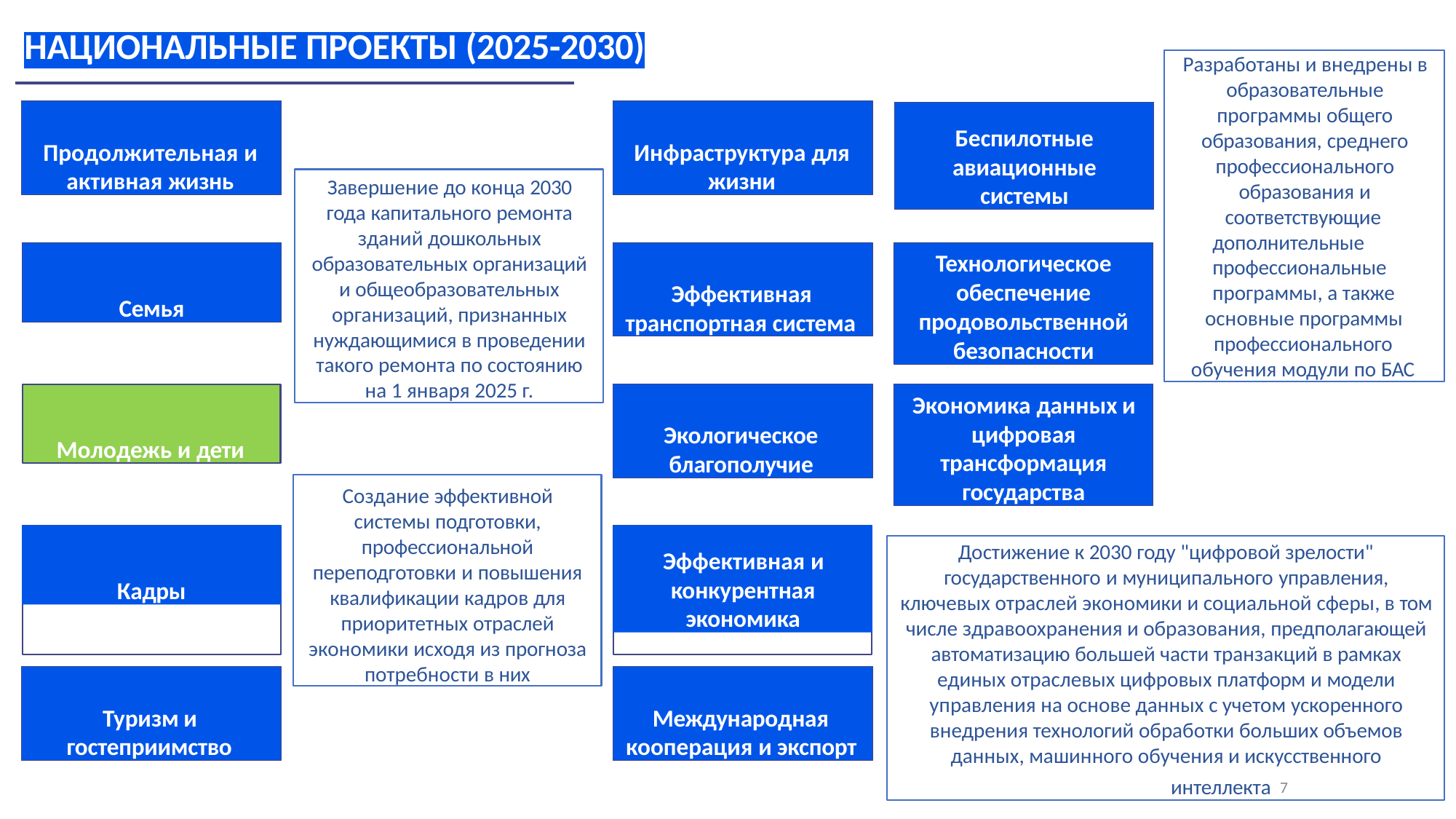

# НАЦИОНАЛЬНЫЕ ПРОЕКТЫ (2025-2030)
Разработаны и внедрены в образовательные программы общего образования, среднего профессионального образования и
соответствующие дополнительные профессиональные программы, а также
основные программы профессионального
обучения модули по БАС

Продолжительная и активная жизнь

Инфраструктура для жизни
Беспилотные авиационные системы
Завершение до конца 2030 года капитального ремонта зданий дошкольных образовательных организаций и общеобразовательных
организаций, признанных нуждающимися в проведении такого ремонта по состоянию на 1 января 2025 г.

Семья

Эффективная транспортная система
Технологическое обеспечение
продовольственной безопасности

Экологическое благополучие
Экономика данных и цифровая трансформация государства

Молодежь и дети
Создание эффективной системы подготовки, профессиональной
переподготовки и повышения квалификации кадров для приоритетных отраслей экономики исходя из прогноза потребности в них

Кадры
Эффективная и конкурентная экономика

Достижение к 2030 году "цифровой зрелости"
государственного и муниципального управления, ключевых отраслей экономики и социальной сферы, в том числе здравоохранения и образования, предполагающей автоматизацию большей части транзакций в рамках единых отраслевых цифровых платформ и модели
управления на основе данных с учетом ускоренного внедрения технологий обработки больших объемов данных, машинного обучения и искусственного
интеллекта	7

Туризм и гостеприимство

Международная кооперация и экспорт